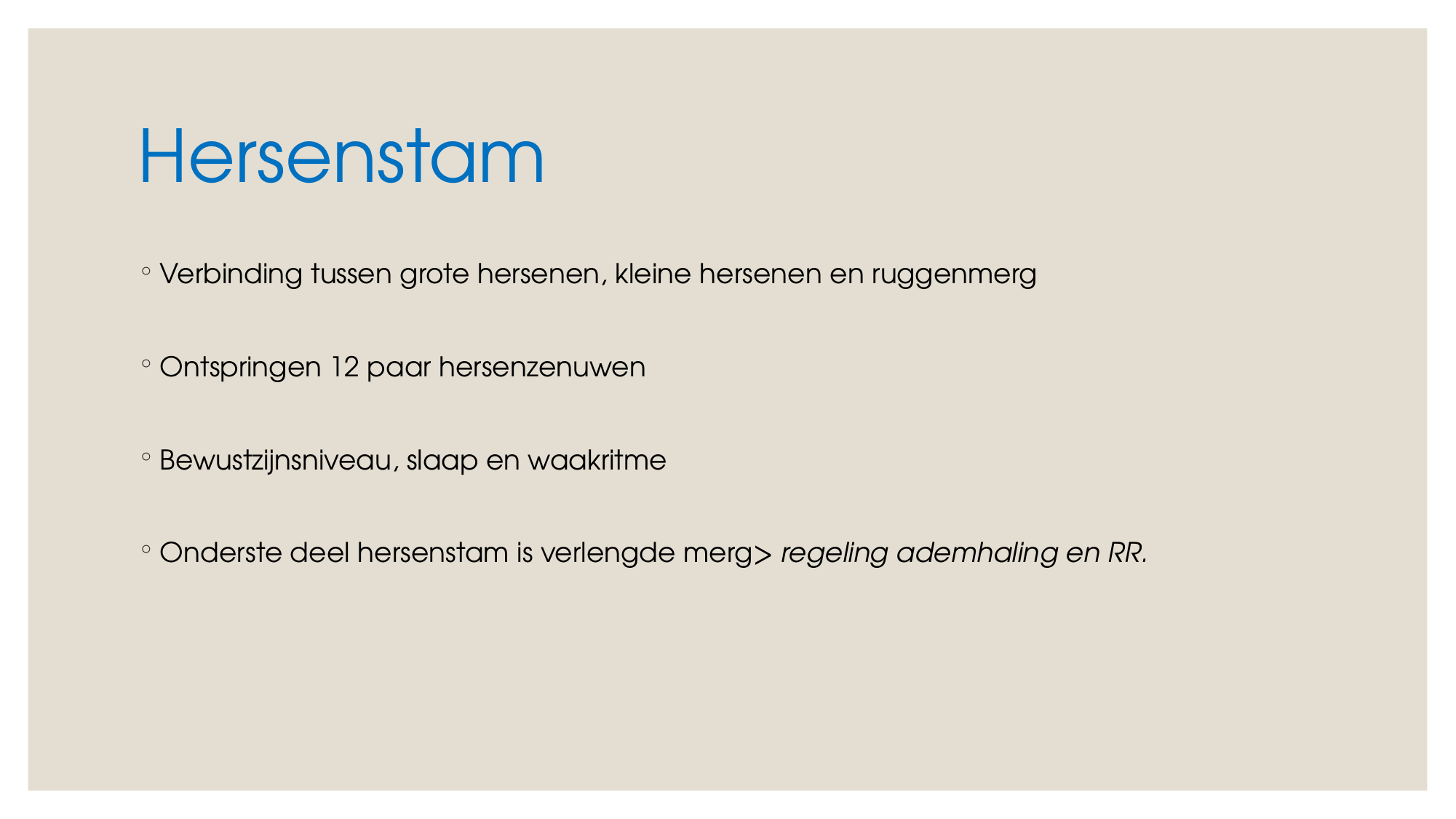

# Hersenstam
Verbinding tussen grote hersenen, kleine hersenen en ruggenmerg

Ontspringen 12 paar hersenzenuwen

Bewustzijnsniveau, slaap en waakritme

Onderste deel hersenstam is verlengde merg> regeling ademhaling en RR.